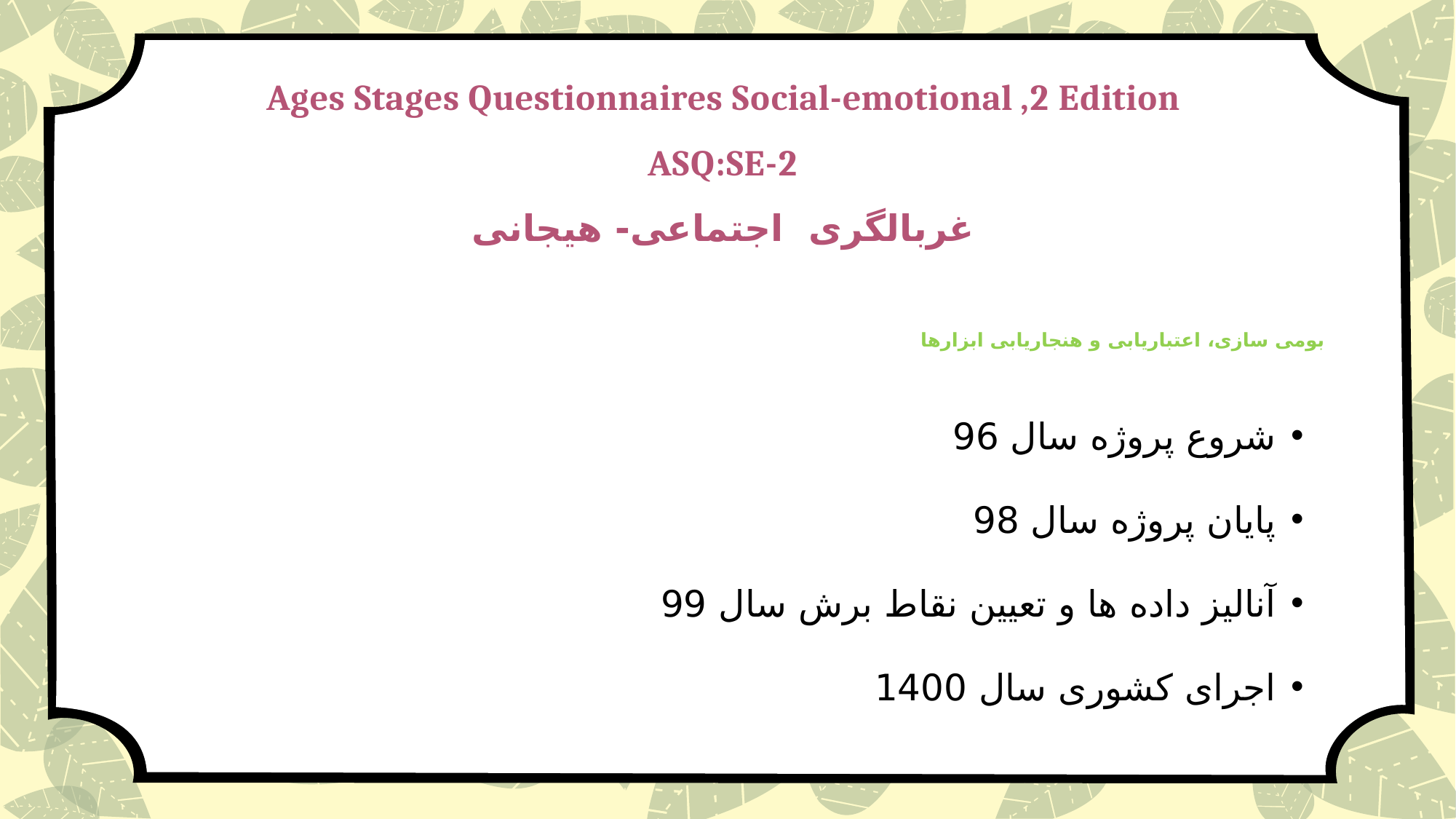

Ages Stages Questionnaires Social-emotional ,2 Edition
ASQ:SE-2
غربالگری  اجتماعی- هیجانی
# بومی سازی، اعتباریابی و هنجاریابی ابزارها
شروع پروژه سال 96
پایان پروژه سال 98
آنالیز داده ها و تعیین نقاط برش سال 99
اجرای کشوری سال 1400